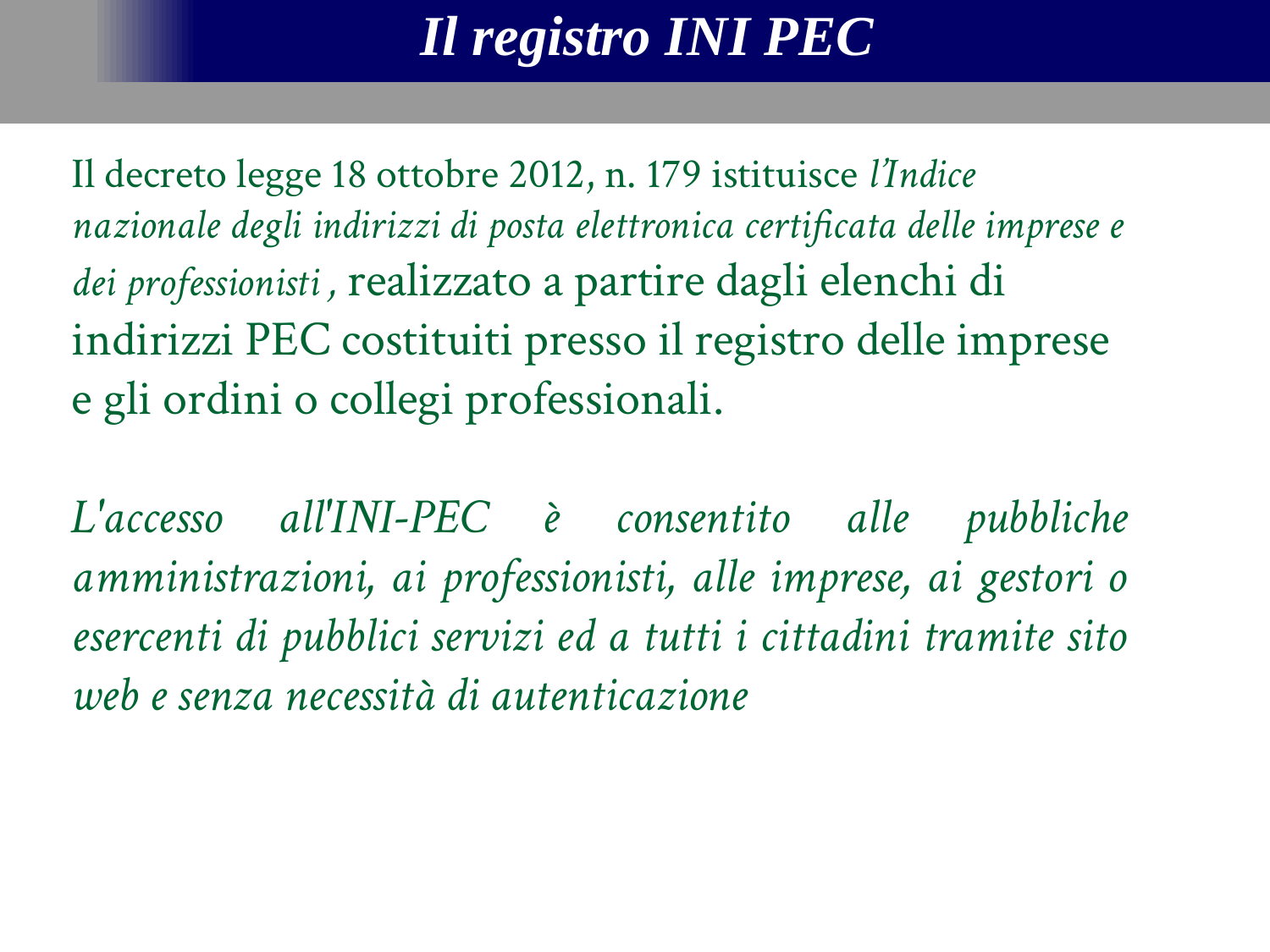

Il registro INI PEC
Il decreto legge 18 ottobre 2012, n. 179 istituisce l’Indice nazionale degli indirizzi di posta elettronica certificata delle imprese e dei professionisti , realizzato a partire dagli elenchi di indirizzi PEC costituiti presso il registro delle imprese e gli ordini o collegi professionali.

L'accesso all'INI-PEC è consentito alle pubbliche amministrazioni, ai professionisti, alle imprese, ai gestori o esercenti di pubblici servizi ed a tutti i cittadini tramite sito web e senza necessità di autenticazione